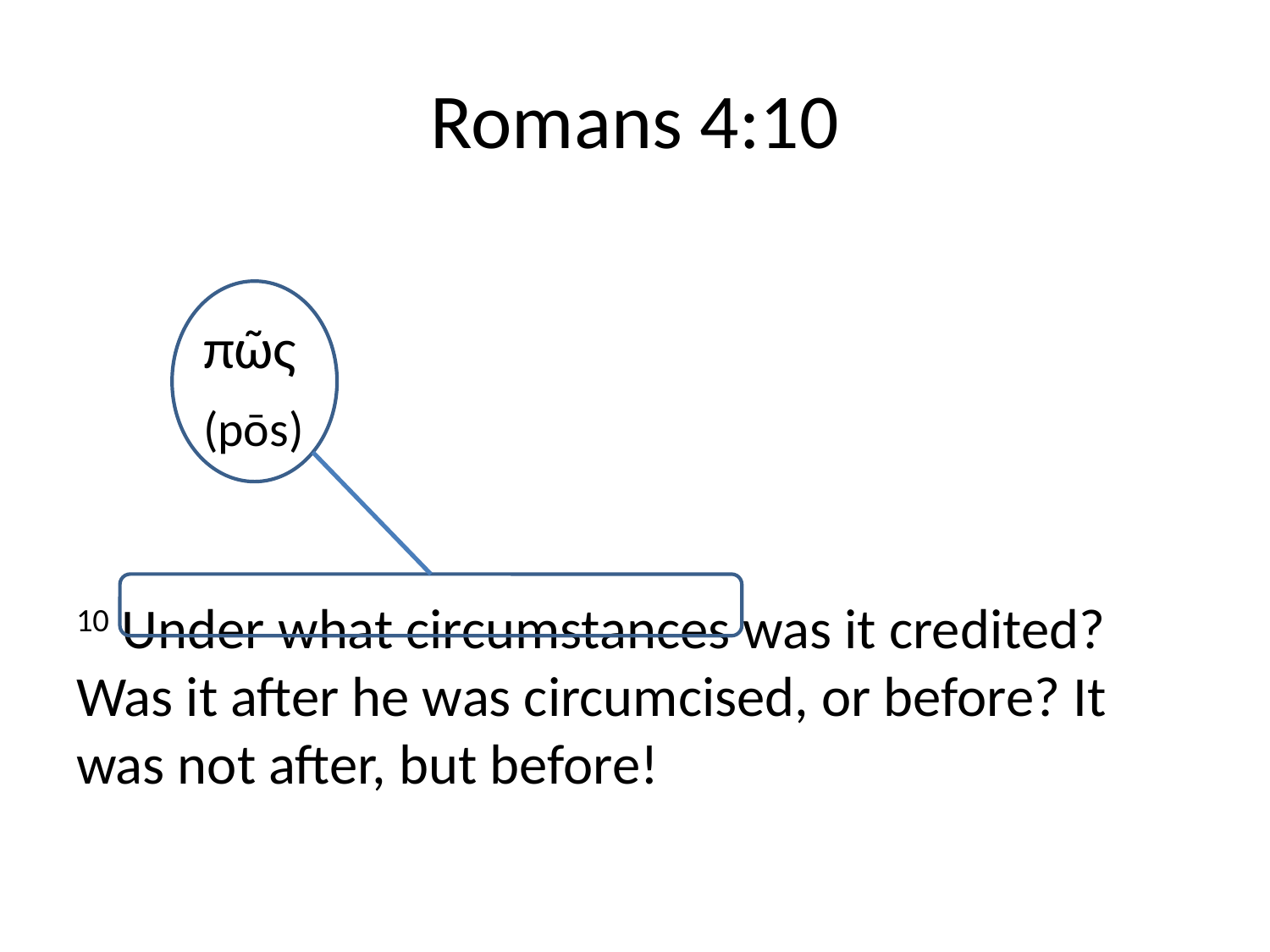

# Romans 4:10

	πῶς
	(pōs)

10 Under what circumstances was it credited? Was it after he was circumcised, or before? It was not after, but before!